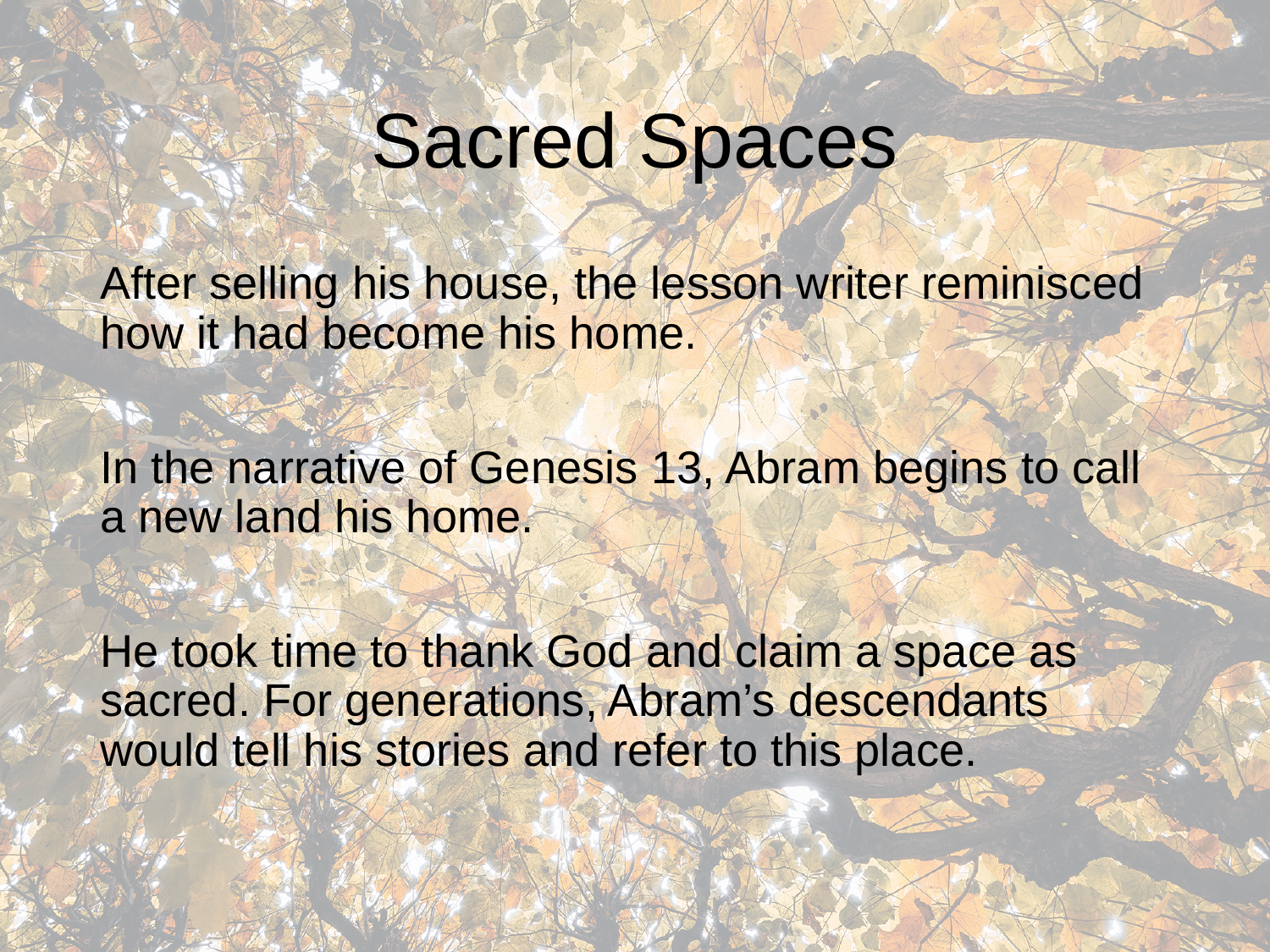

# Sacred Spaces
After selling his house, the lesson writer reminisced how it had become his home.

In the narrative of Genesis 13, Abram begins to call a new land his home.

He took time to thank God and claim a space as sacred. For generations, Abram’s descendants would tell his stories and refer to this place.